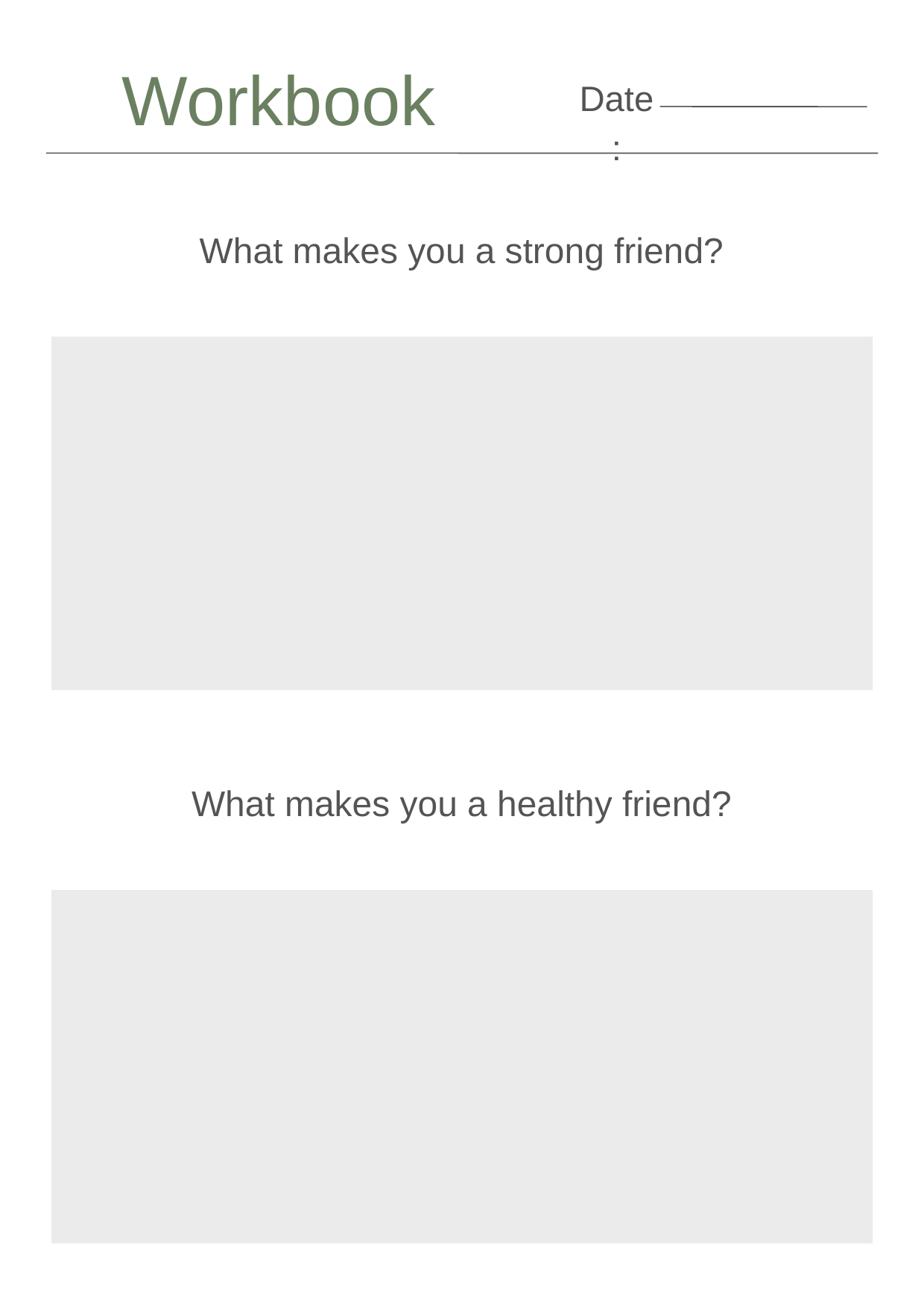

Workbook
Date:

What makes you a strong friend?

What makes you a healthy friend?